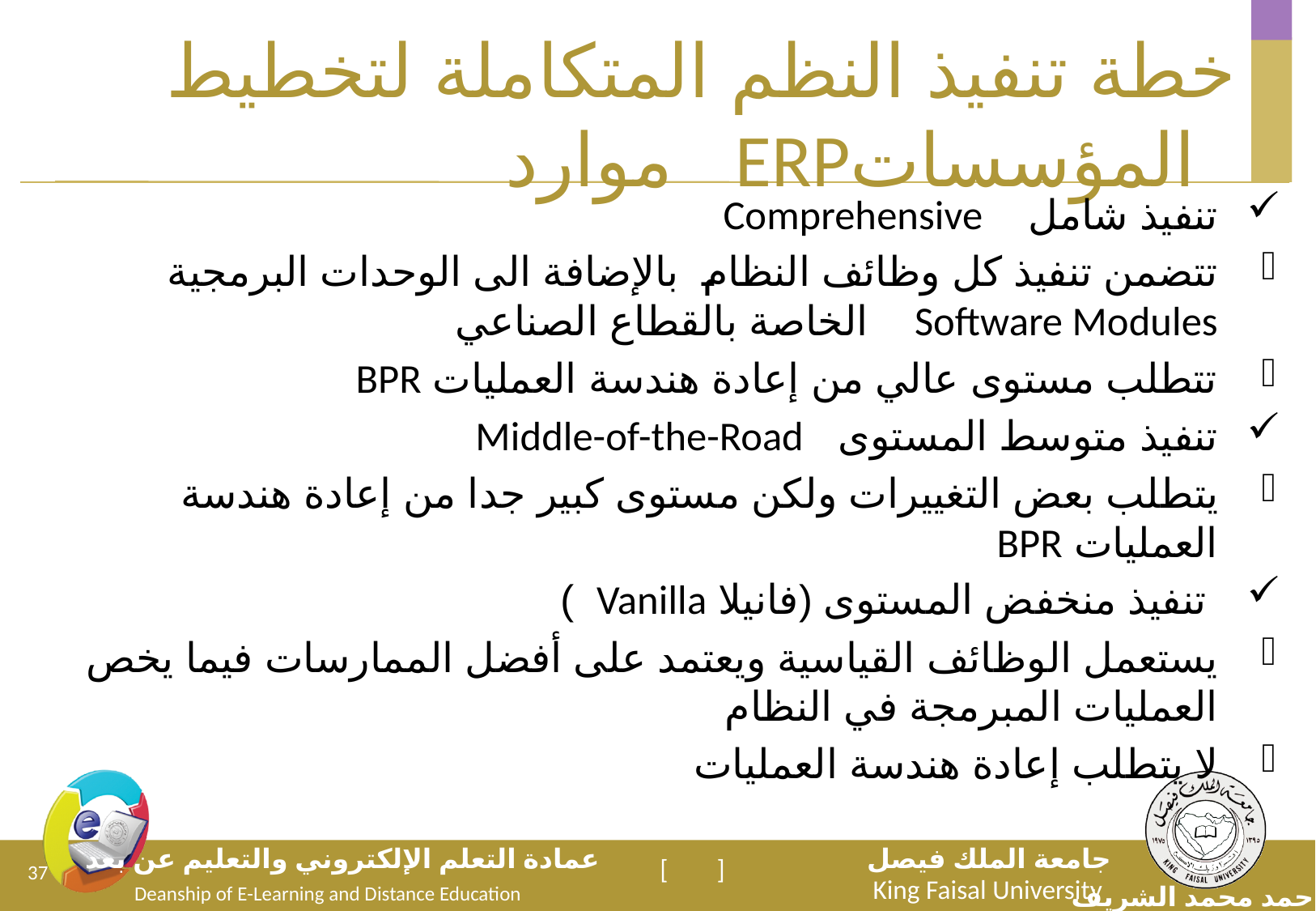

# خطة تنفيذ النظم المتكاملة لتخطيط موارد   ERPالمؤسسات
تنفيذ شامل    Comprehensive
تتضمن تنفيذ كل وظائف النظام  بالإضافة الى الوحدات البرمجية Software Modules    الخاصة بالقطاع الصناعي
تتطلب مستوى عالي من إعادة هندسة العمليات BPR
تنفيذ متوسط المستوى   Middle-of-the-Road
يتطلب بعض التغييرات ولكن مستوى كبير جدا من إعادة هندسة العمليات BPR
 تنفيذ منخفض المستوى (فانيلا Vanilla  )
يستعمل الوظائف القياسية ويعتمد على أفضل الممارسات فيما يخص العمليات المبرمجة في النظام
لا يتطلب إعادة هندسة العمليات
37